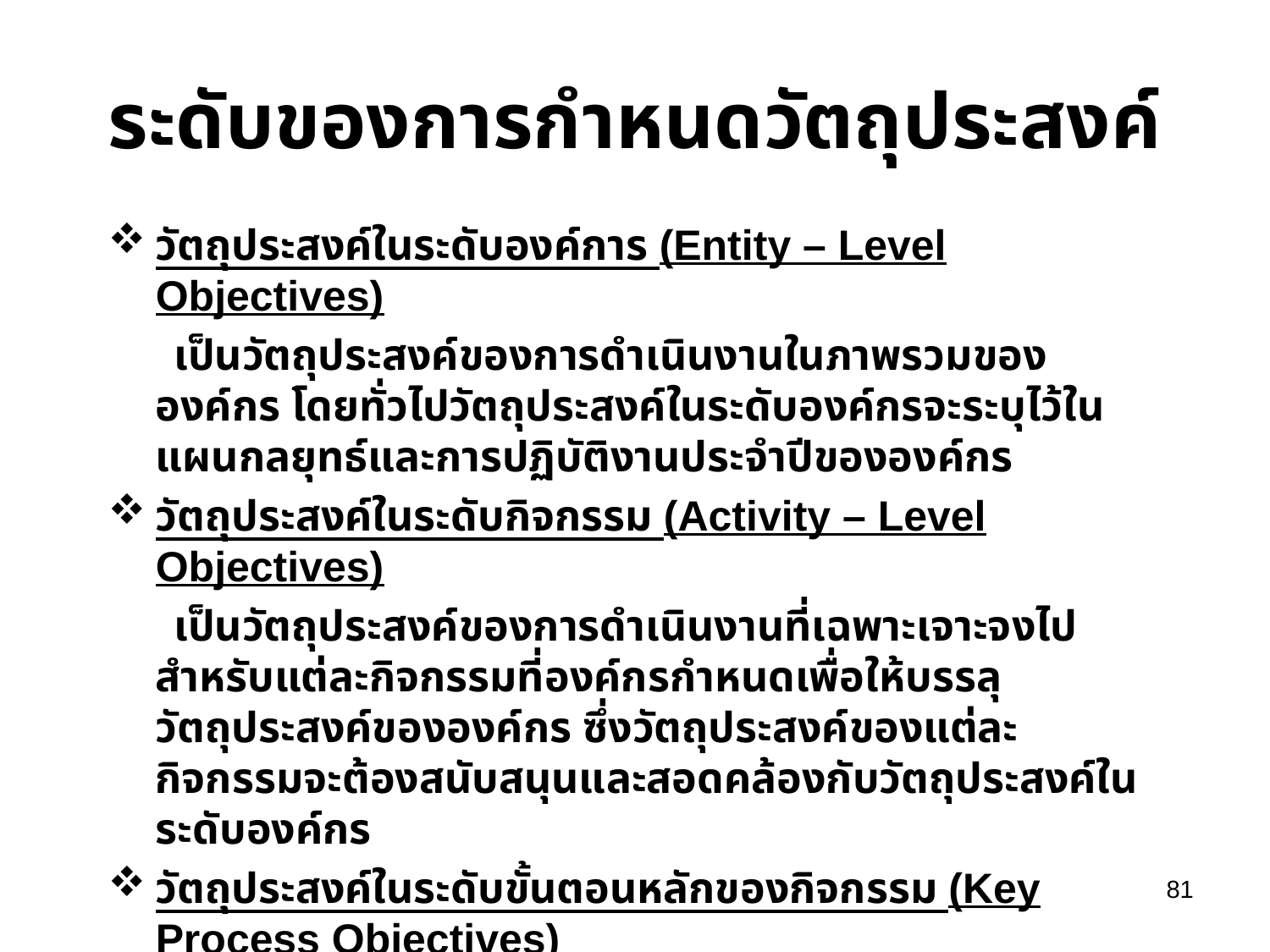

# ระดับของการกำหนดวัตถุประสงค์
วัตถุประสงค์ในระดับองค์การ (Entity – Level Objectives)
      เป็นวัตถุประสงค์ของการดำเนินงานในภาพรวมขององค์กร โดยทั่วไปวัตถุประสงค์ในระดับองค์กรจะระบุไว้ในแผนกลยุทธ์และการปฏิบัติงานประจำปีขององค์กร
วัตถุประสงค์ในระดับกิจกรรม (Activity – Level Objectives)
      เป็นวัตถุประสงค์ของการดำเนินงานที่เฉพาะเจาะจงไปสำหรับแต่ละกิจกรรมที่องค์กรกำหนดเพื่อให้บรรลุวัตถุประสงค์ขององค์กร ซึ่งวัตถุประสงค์ของแต่ละกิจกรรมจะต้องสนับสนุนและสอดคล้องกับวัตถุประสงค์ในระดับองค์กร
วัตถุประสงค์ในระดับขั้นตอนหลักของกิจกรรม (Key Process Objectives)
       เป็นวัตถุประสงค์ของแต่ละขั้นตอนหลักของแต่ละกิจกรรมที่ผู้ปฏิบัติกำหนดขึ้น เพื่อให้บรรลุวัตถุประสงค์ ของกิจกรรม ซึ่งวัตถุประสงค์ของแต่ละขั้นตอนหลักต้องสนับสนุนและสอดคล้องกับวัตถุประสงค์ของกิจกรรม
81